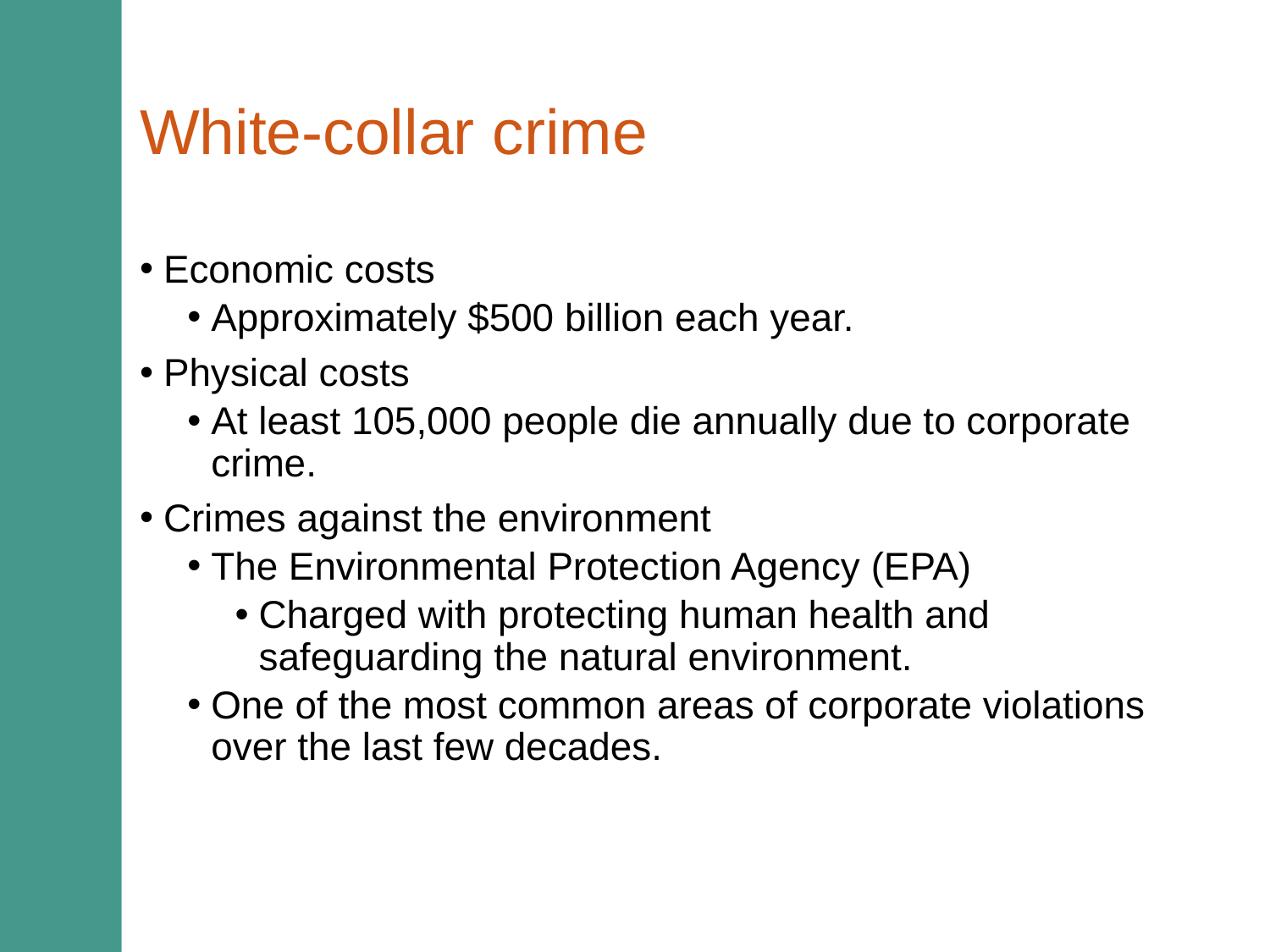

# White-collar crime
Economic costs
Approximately $500 billion each year.
Physical costs
At least 105,000 people die annually due to corporate crime.
Crimes against the environment
The Environmental Protection Agency (EPA)
Charged with protecting human health and safeguarding the natural environment.
One of the most common areas of corporate violations over the last few decades.